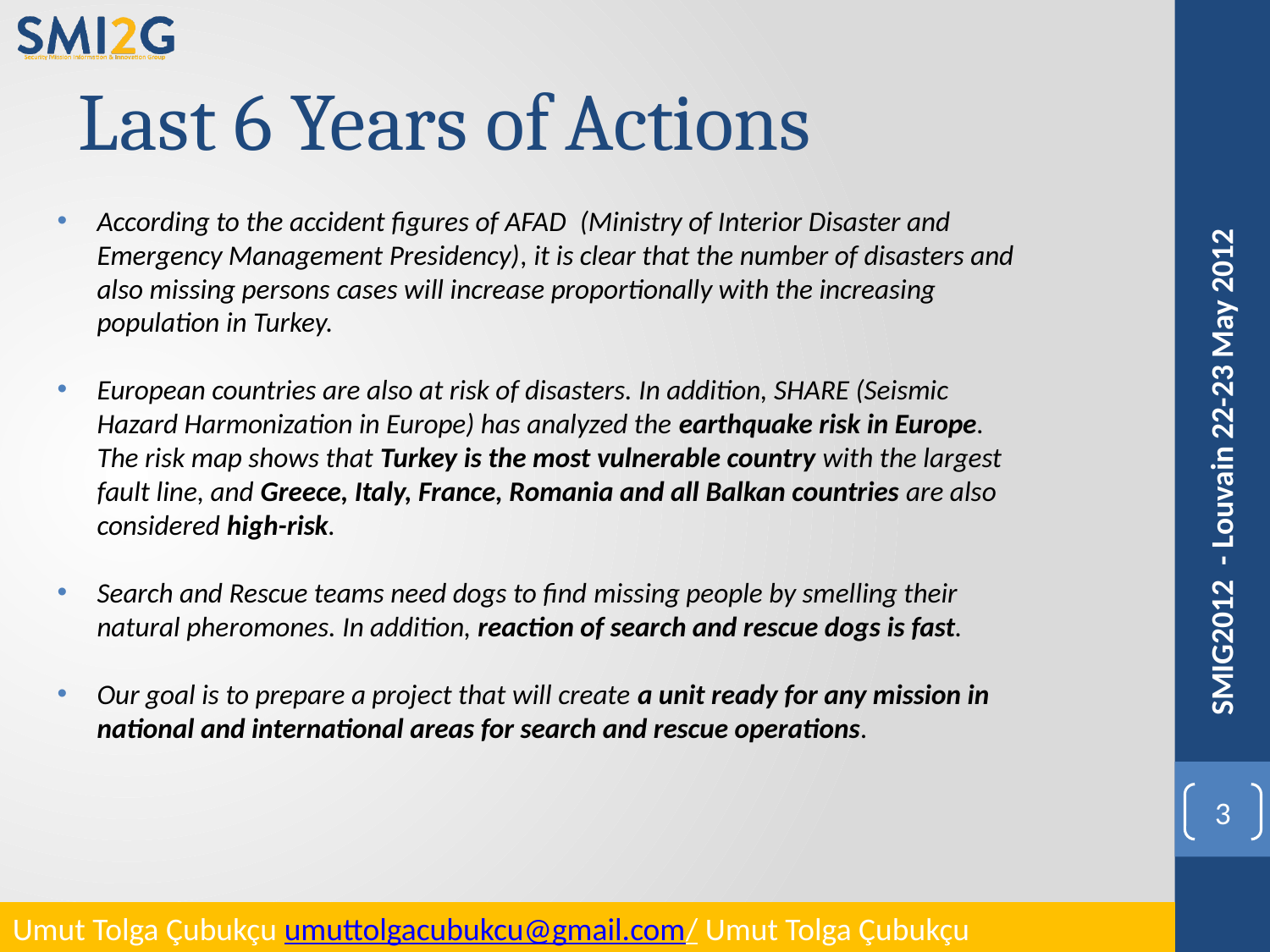

# Last 6 Years of Actions
According to the accident figures of AFAD  (Ministry of Interior Disaster and Emergency Management Presidency), it is clear that the number of disasters and also missing persons cases will increase proportionally with the increasing population in Turkey.

European countries are also at risk of disasters. In addition, SHARE (Seismic Hazard Harmonization in Europe) has analyzed the earthquake risk in Europe. The risk map shows that Turkey is the most vulnerable country with the largest fault line, and Greece, Italy, France, Romania and all Balkan countries are also considered high-risk.

Search and Rescue teams need dogs to find missing people by smelling their natural pheromones. In addition, reaction of search and rescue dogs is fast.

Our goal is to prepare a project that will create a unit ready for any mission in national and international areas for search and rescue operations.
SMIG2012  - Louvain 22-23 May 2012
3
Umut Tolga Çubukçu umuttolgacubukcu@gmail.com/ Umut Tolga Çubukçu